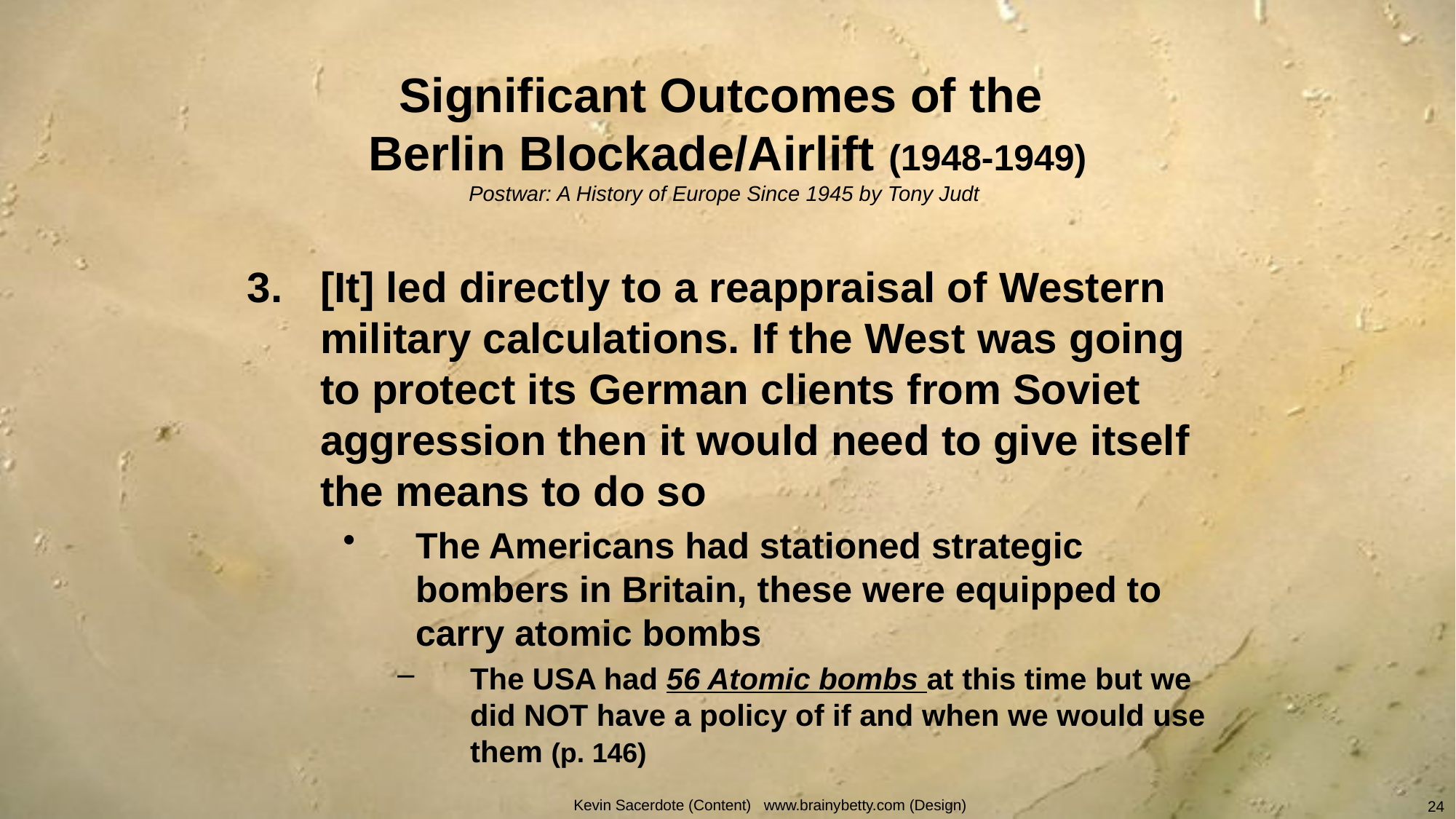

# Significant Outcomes of the Berlin Blockade/Airlift (1948-1949) Postwar: A History of Europe Since 1945 by Tony Judt
[It] led directly to a reappraisal of Western military calculations. If the West was going to protect its German clients from Soviet aggression then it would need to give itself the means to do so
The Americans had stationed strategic bombers in Britain, these were equipped to carry atomic bombs
The USA had 56 Atomic bombs at this time but we did NOT have a policy of if and when we would use them (p. 146)
Kevin Sacerdote (Content)   www.brainybetty.com (Design)
24